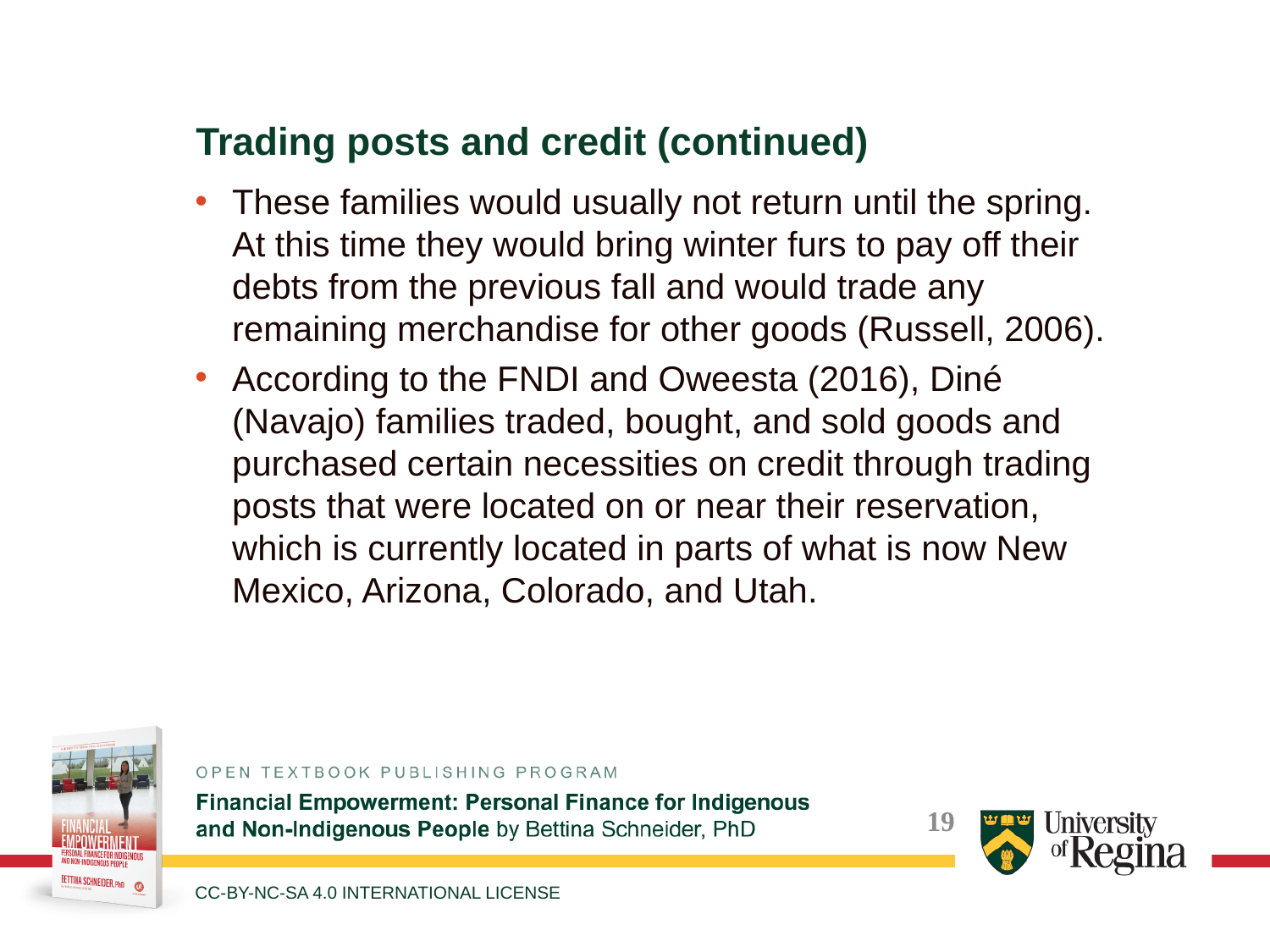

Trading posts and credit (continued)
These families would usually not return until the spring. At this time they would bring winter furs to pay off their debts from the previous fall and would trade any remaining merchandise for other goods (Russell, 2006).
According to the FNDI and Oweesta (2016), Diné (Navajo) families traded, bought, and sold goods and purchased certain necessities on credit through trading posts that were located on or near their reservation, which is currently located in parts of what is now New Mexico, Arizona, Colorado, and Utah.

CC-BY-NC-SA 4.0 INTERNATIONAL LICENSE